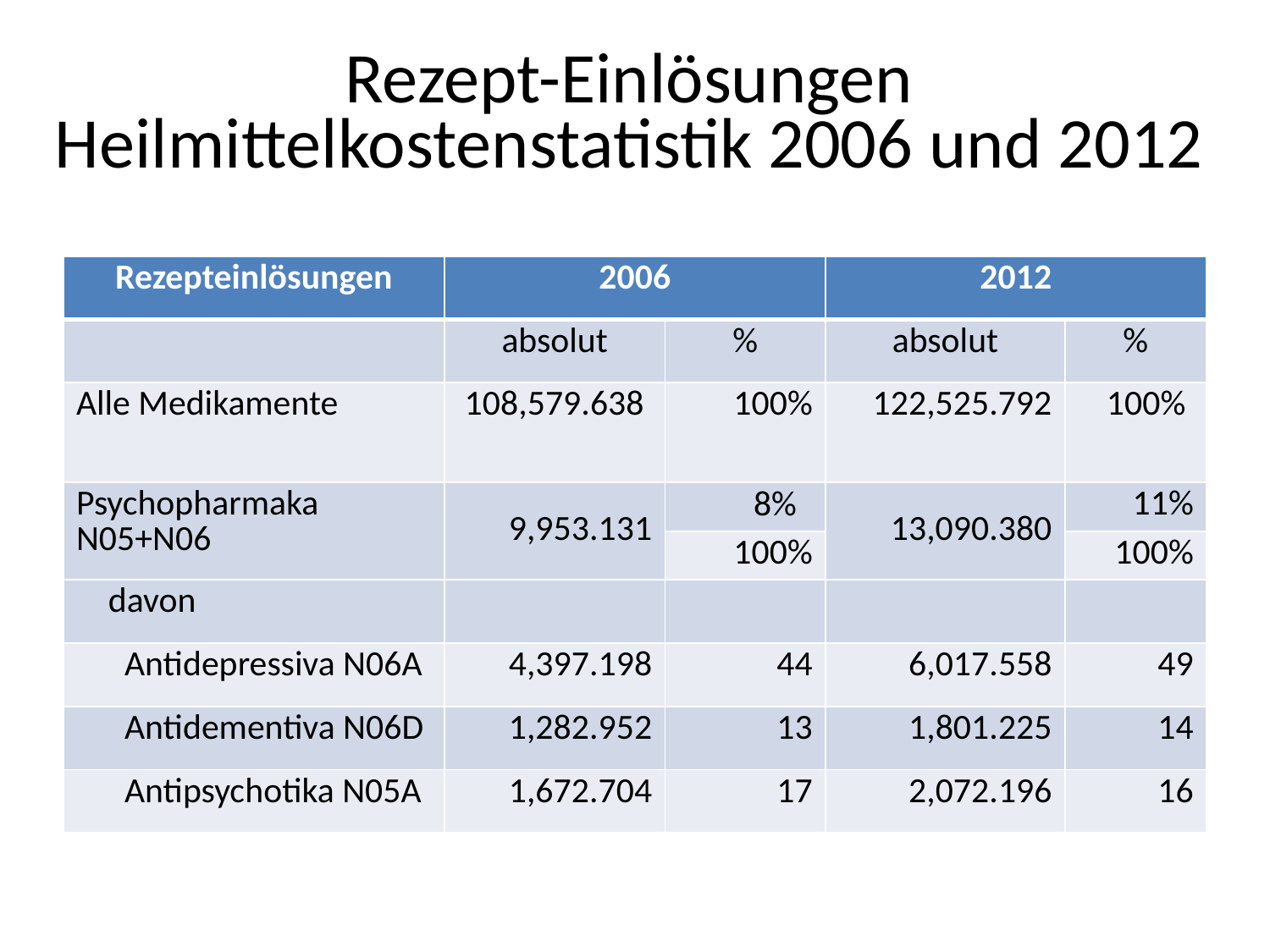

# Rezept-Einlösungen Heilmittelkostenstatistik 2006 und 2012
| Rezepteinlösungen | 2006 |  | 2012 |  |
| --- | --- | --- | --- | --- |
|  | absolut | % | absolut | % |
| Alle Medikamente | 108,579.638 | 100% | 122,525.792 | 100% |
| Psychopharmaka N05+N06 | 9,953.131 | 8% | 13,090.380 | 11% |
|  |  | 100% |  | 100% |
| davon |  |  |  |  |
| Antidepressiva N06A | 4,397.198 | 44 | 6,017.558 | 49 |
| Antidementiva N06D | 1,282.952 | 13 | 1,801.225 | 14 |
| Antipsychotika N05A | 1,672.704 | 17 | 2,072.196 | 16 |